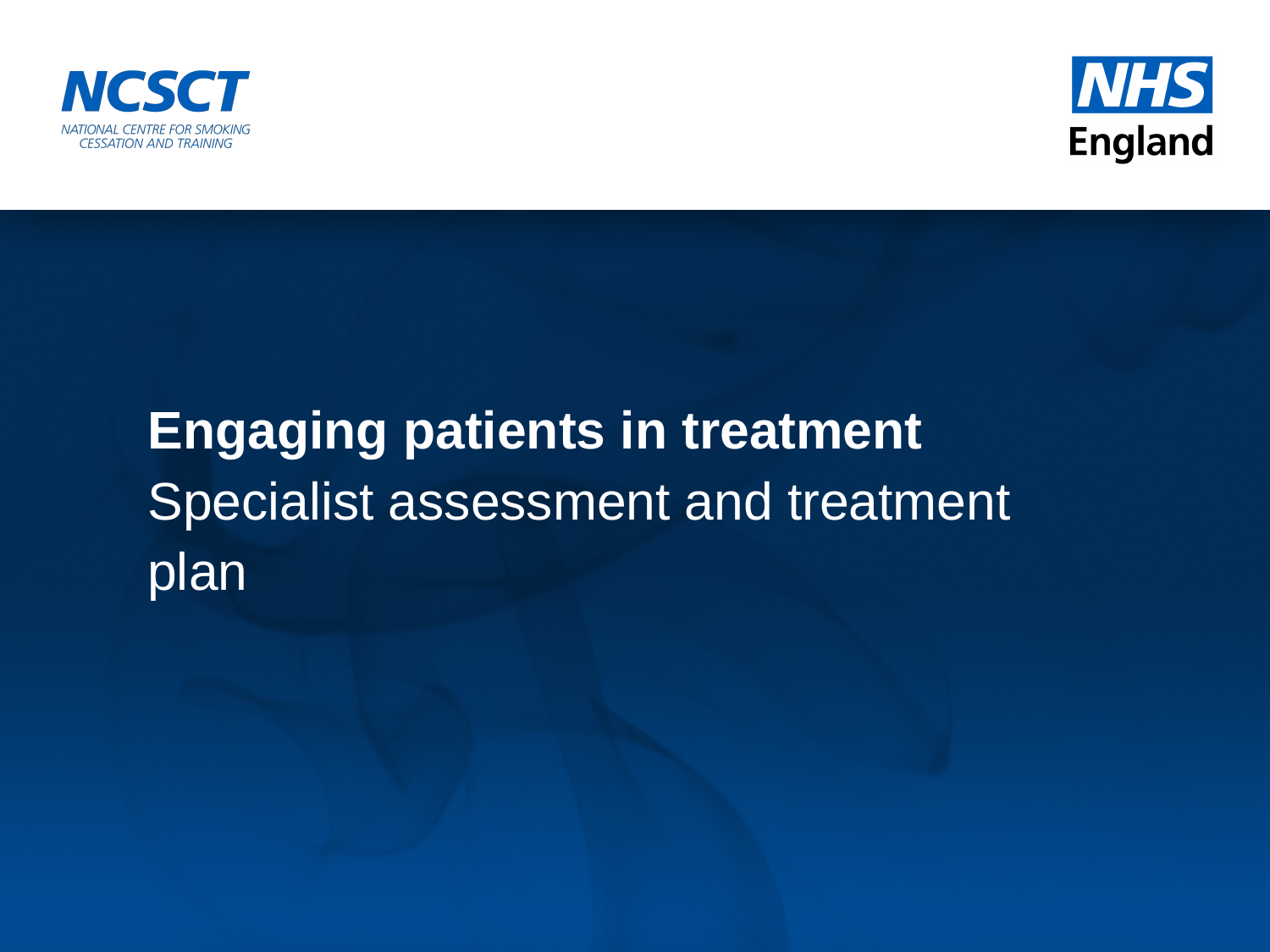

Engaging patients in treatment
Specialist assessment and treatment plan